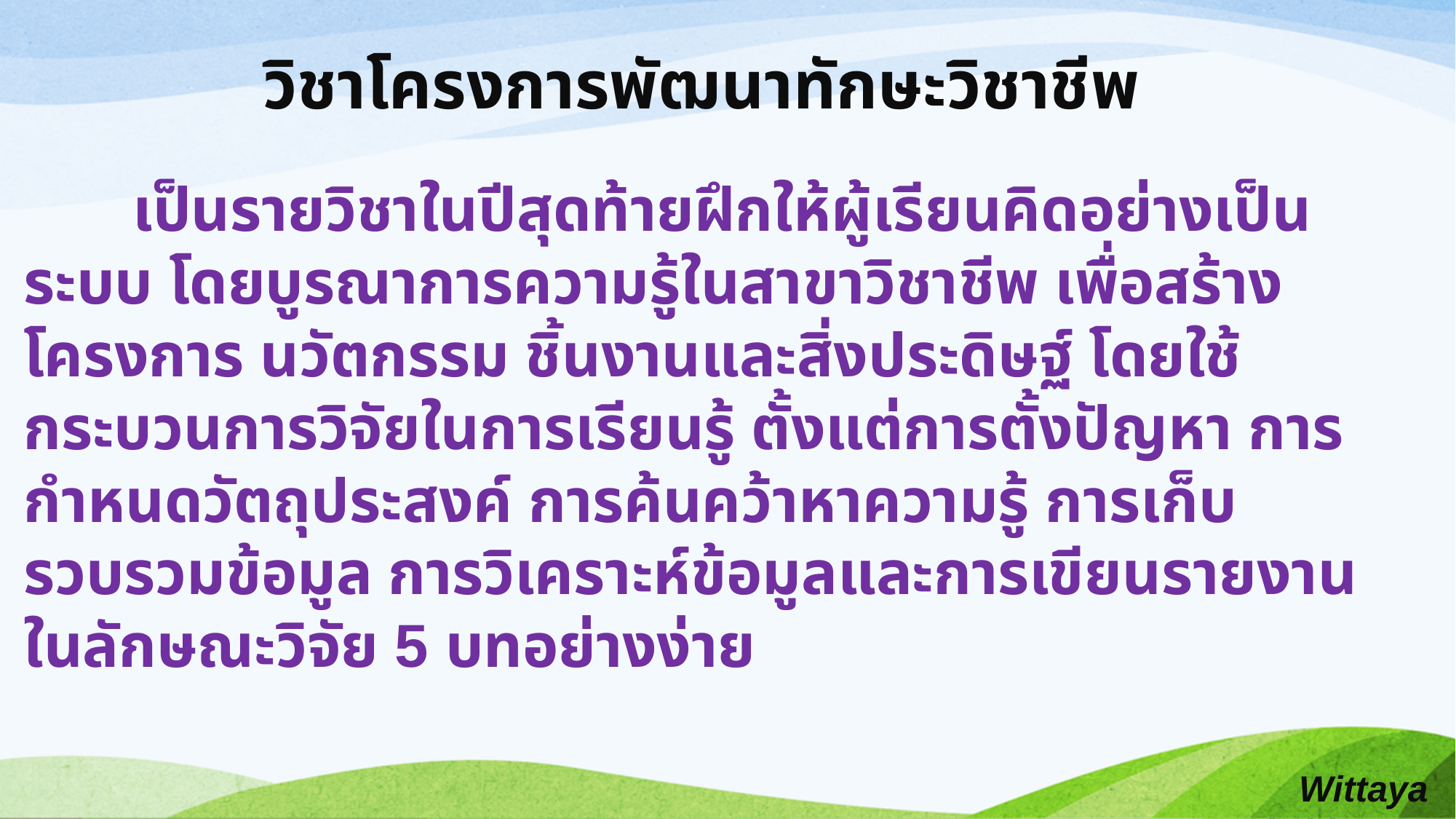

วิชาโครงการพัฒนาทักษะวิชาชีพ
	เป็นรายวิชาในปีสุดท้ายฝึกให้ผู้เรียนคิดอย่างเป็นระบบ โดยบูรณาการความรู้ในสาขาวิชาชีพ เพื่อสร้างโครงการ นวัตกรรม ชิ้นงานและสิ่งประดิษฐ์ โดยใช้กระบวนการวิจัยในการเรียนรู้ ตั้งแต่การตั้งปัญหา การกำหนดวัตถุประสงค์ การค้นคว้าหาความรู้ การเก็บรวบรวมข้อมูล การวิเคราะห์ข้อมูลและการเขียนรายงานในลักษณะวิจัย 5 บทอย่างง่าย
Wittaya Jaiwithee ...